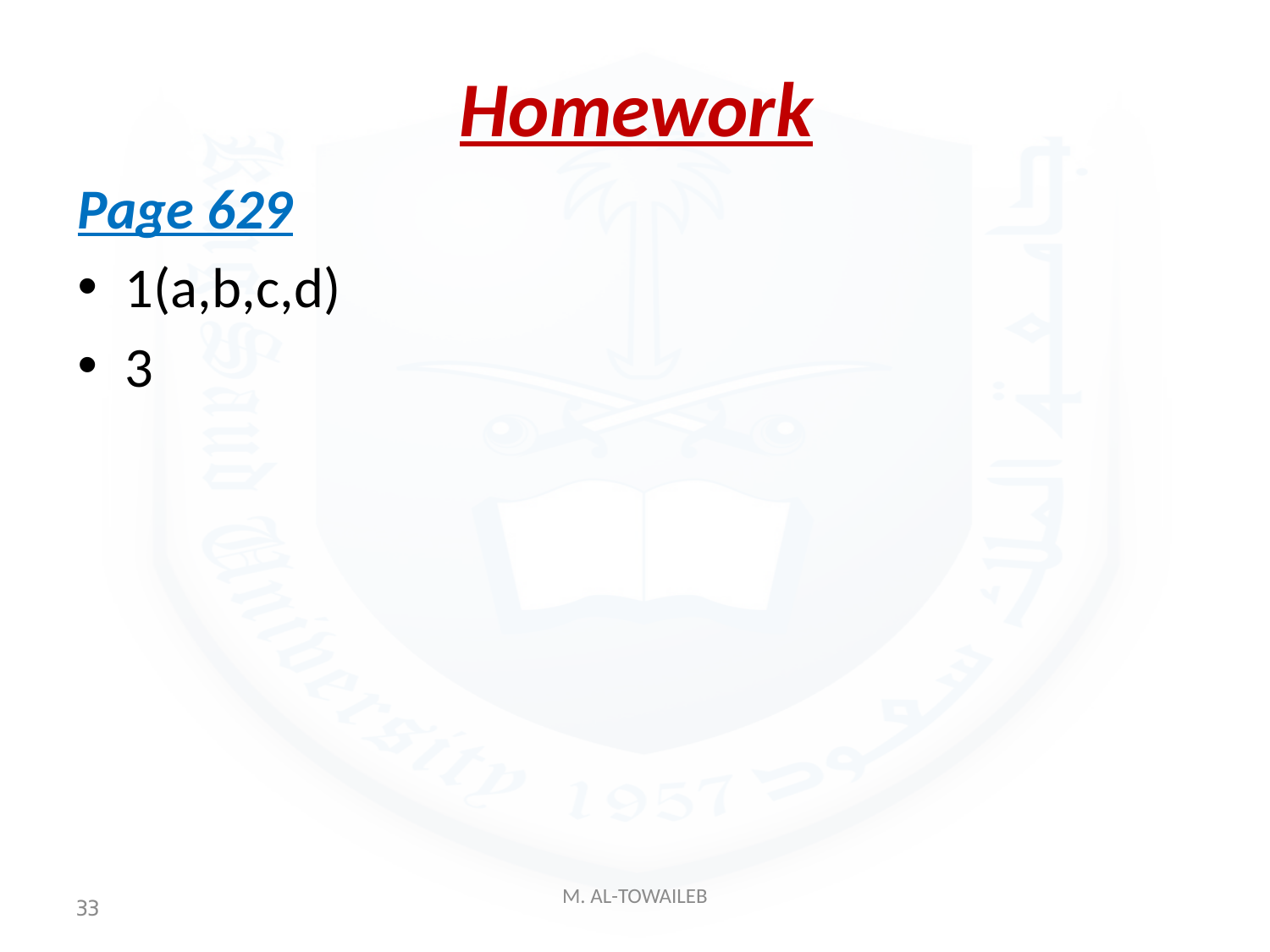

# Homework
Page 629
1(a,b,c,d)
3

33
M. AL-TOWAILEB